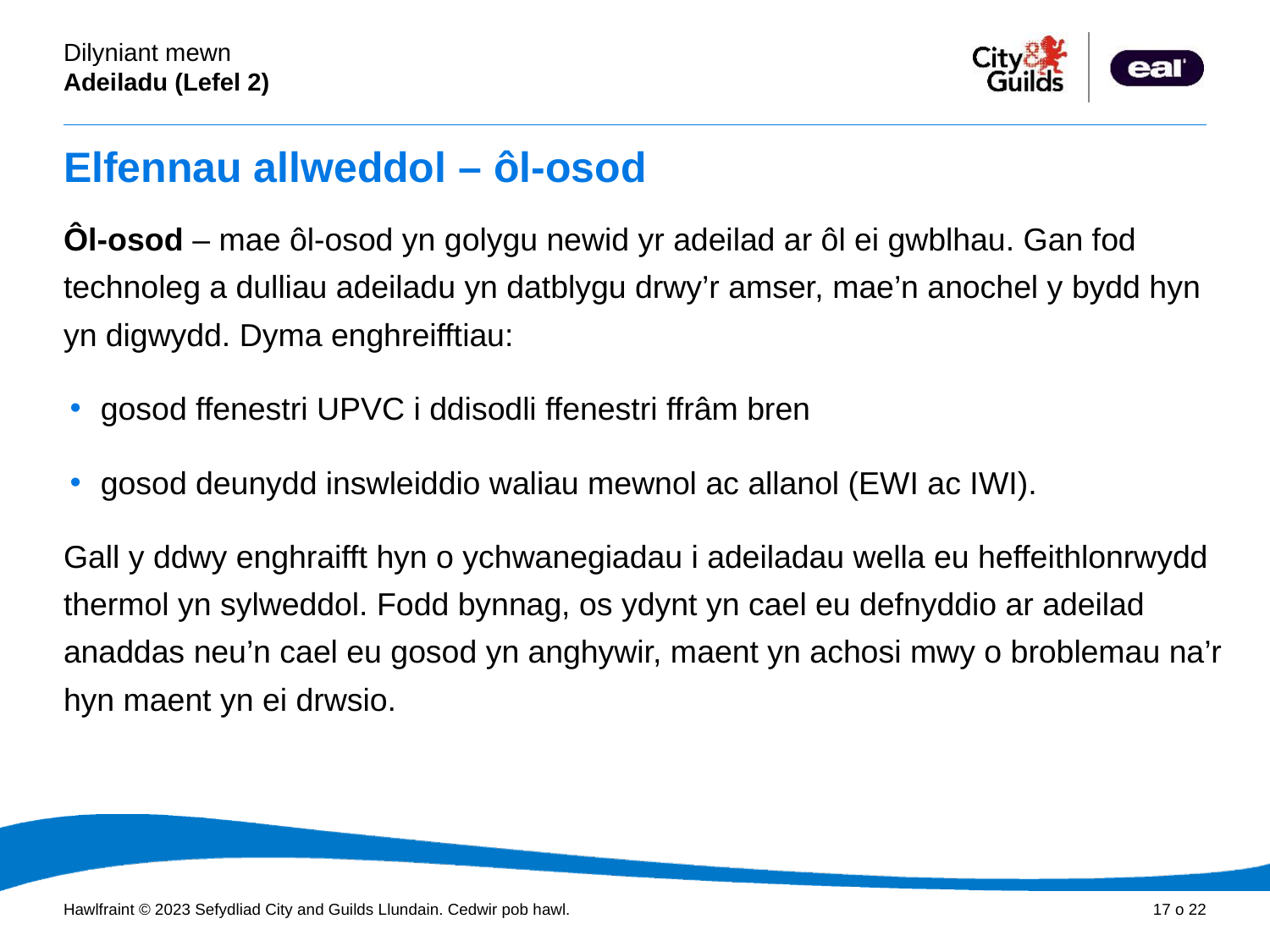

# Elfennau allweddol – ôl-osod
Ôl-osod – mae ôl-osod yn golygu newid yr adeilad ar ôl ei gwblhau. Gan fod technoleg a dulliau adeiladu yn datblygu drwy’r amser, mae’n anochel y bydd hyn yn digwydd. Dyma enghreifftiau:
gosod ffenestri UPVC i ddisodli ffenestri ffrâm bren
gosod deunydd inswleiddio waliau mewnol ac allanol (EWI ac IWI).
Gall y ddwy enghraifft hyn o ychwanegiadau i adeiladau wella eu heffeithlonrwydd thermol yn sylweddol. Fodd bynnag, os ydynt yn cael eu defnyddio ar adeilad anaddas neu’n cael eu gosod yn anghywir, maent yn achosi mwy o broblemau na’r hyn maent yn ei drwsio.